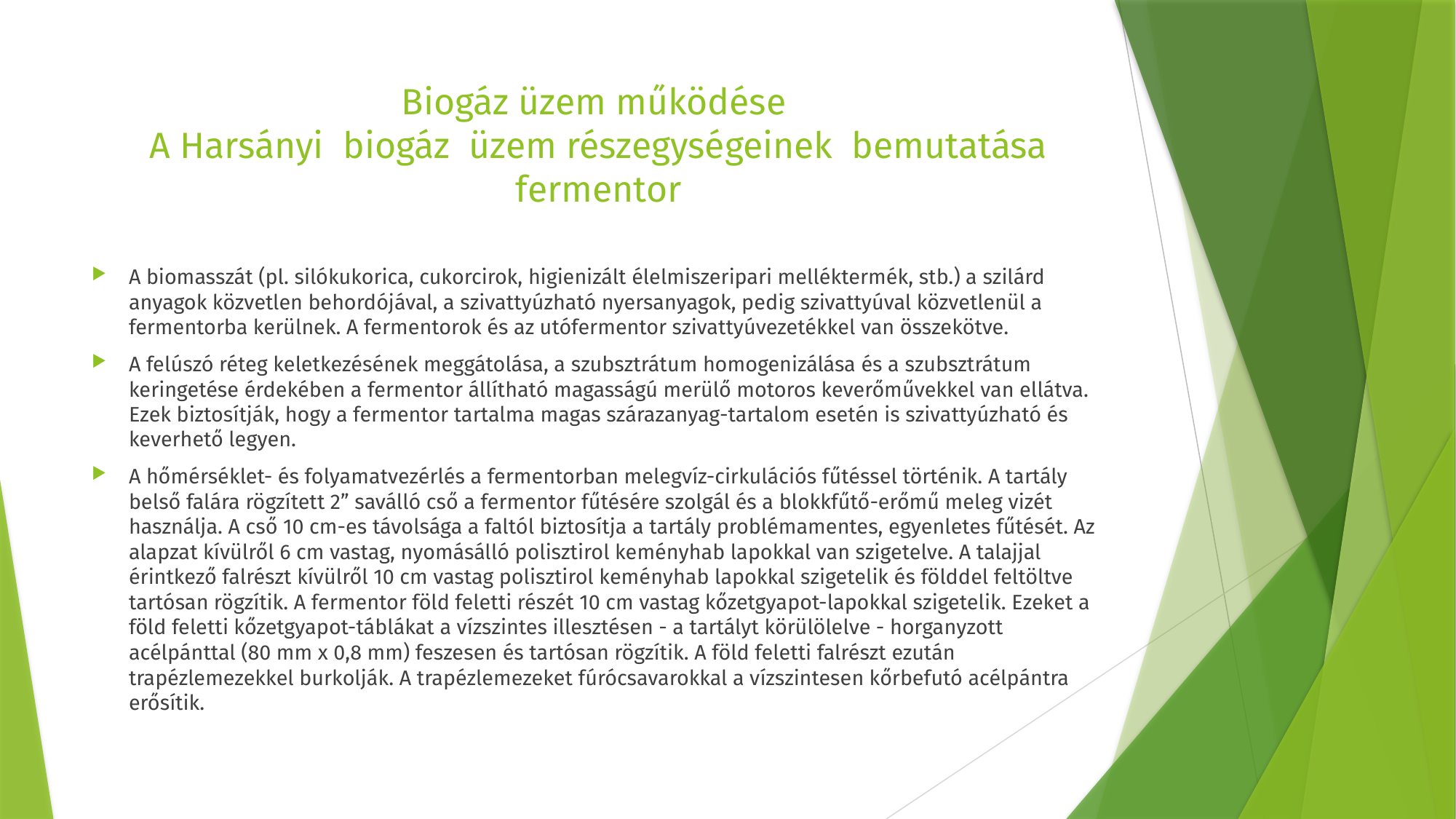

# Biogáz üzem működése A Harsányi  biogáz  üzem részegységeinek  bemutatása fermentor
A biomasszát (pl. silókukorica, cukorcirok, higienizált élelmiszeripari melléktermék, stb.) a szilárd anyagok közvetlen behordójával, a szivattyúzható nyersanyagok, pedig szivattyúval közvetlenül a fermentorba kerülnek. A fermentorok és az utófermentor szivattyúvezetékkel van összekötve.
A felúszó réteg keletkezésének meggátolása, a szubsztrátum homogenizálása és a szubsztrátum keringetése érdekében a fermentor állítható magasságú merülő motoros keverőművekkel van ellátva. Ezek biztosítják, hogy a fermentor tartalma magas szárazanyag-tartalom esetén is szivattyúzható és keverhető legyen.
A hőmérséklet- és folyamatvezérlés a fermentorban melegvíz-cirkulációs fűtéssel történik. A tartály belső falára rögzített 2” saválló cső a fermentor fűtésére szolgál és a blokkfűtő-erőmű meleg vizét használja. A cső 10 cm-es távolsága a faltól biztosítja a tartály problémamentes, egyenletes fűtését. Az alapzat kívülről 6 cm vastag, nyomásálló polisztirol keményhab lapokkal van szigetelve. A talajjal érintkező falrészt kívülről 10 cm vastag polisztirol keményhab lapokkal szigetelik és földdel feltöltve tartósan rögzítik. A fermentor föld feletti részét 10 cm vastag kőzetgyapot-lapokkal szigetelik. Ezeket a föld feletti kőzetgyapot-táblákat a vízszintes illesztésen - a tartályt körülölelve - horganyzott acélpánttal (80 mm x 0,8 mm) feszesen és tartósan rögzítik. A föld feletti falrészt ezután trapézlemezekkel burkolják. A trapézlemezeket fúrócsavarokkal a vízszintesen kőrbefutó acélpántra erősítik.